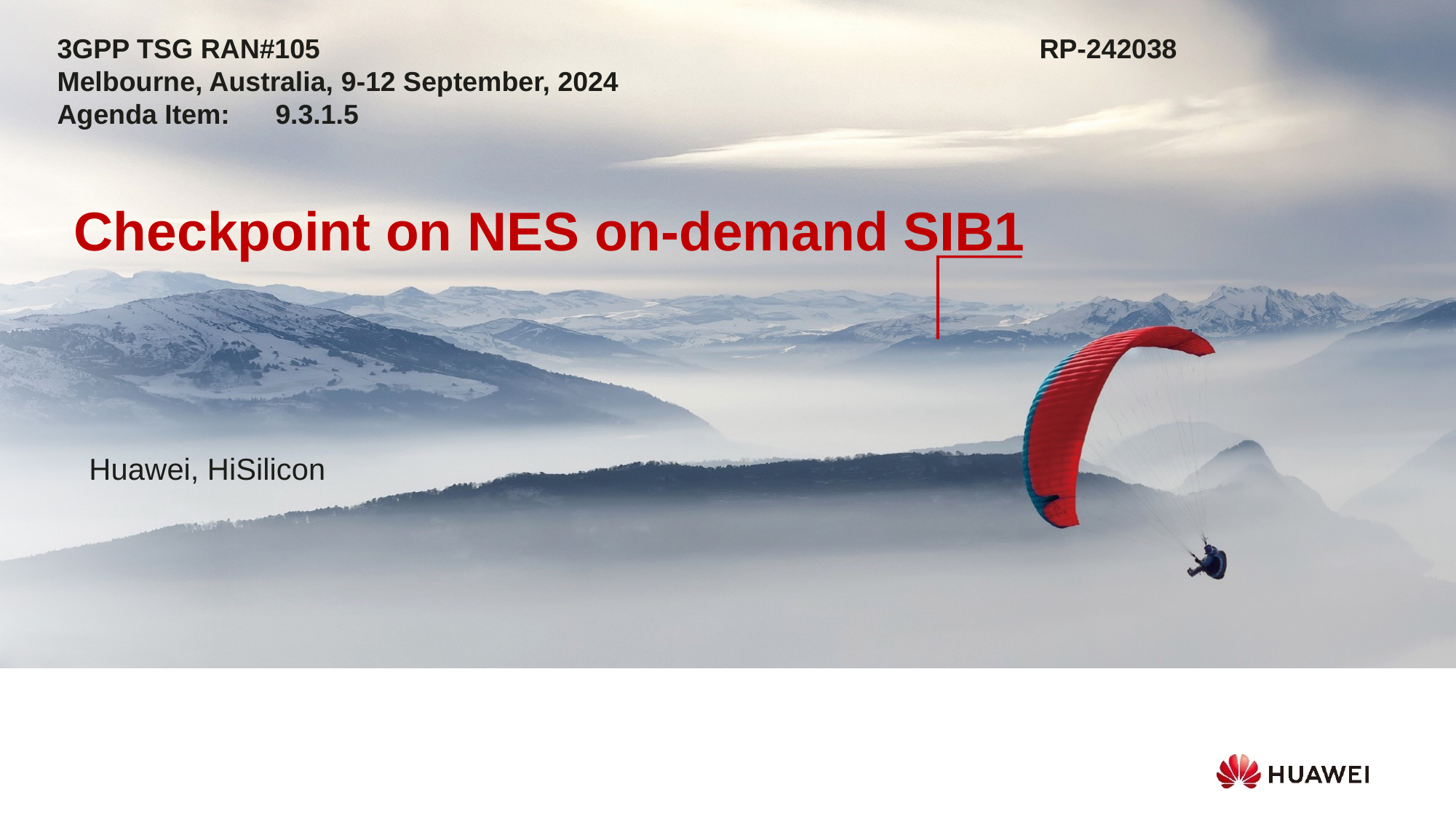

3GPP TSG RAN#105							RP-242038
Melbourne, Australia, 9-12 September, 2024
Agenda Item:	9.3.1.5
Checkpoint on NES on-demand SIB1
Huawei, HiSilicon